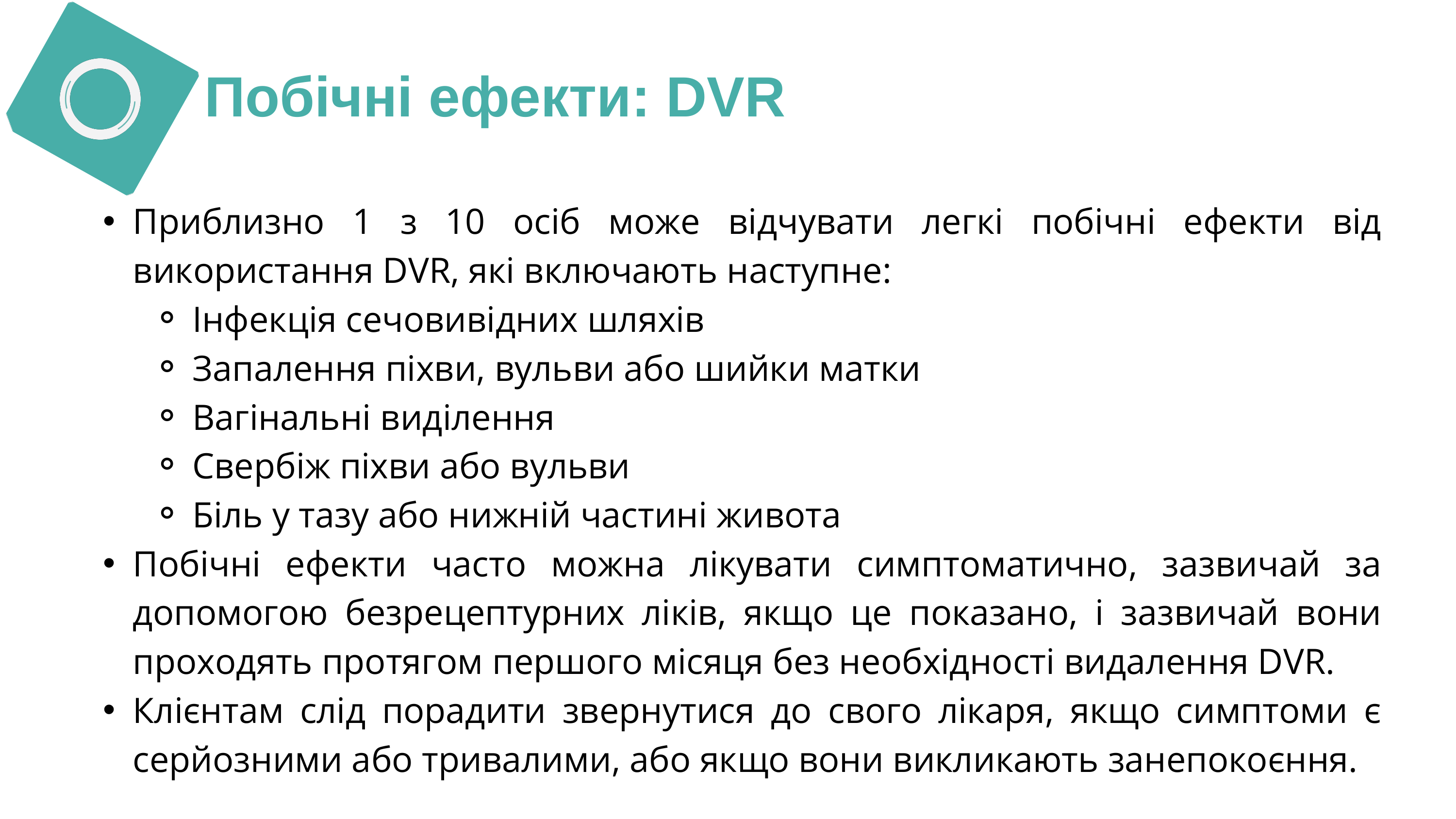

Побічні ефекти: DVR
Приблизно 1 з 10 осіб може відчувати легкі побічні ефекти від використання DVR, які включають наступне:
Інфекція сечовивідних шляхів
Запалення піхви, вульви або шийки матки
Вагінальні виділення
Свербіж піхви або вульви
Біль у тазу або нижній частині живота
Побічні ефекти часто можна лікувати симптоматично, зазвичай за допомогою безрецептурних ліків, якщо це показано, і зазвичай вони проходять протягом першого місяця без необхідності видалення DVR.
Клієнтам слід порадити звернутися до свого лікаря, якщо симптоми є серйозними або тривалими, або якщо вони викликають занепокоєння.